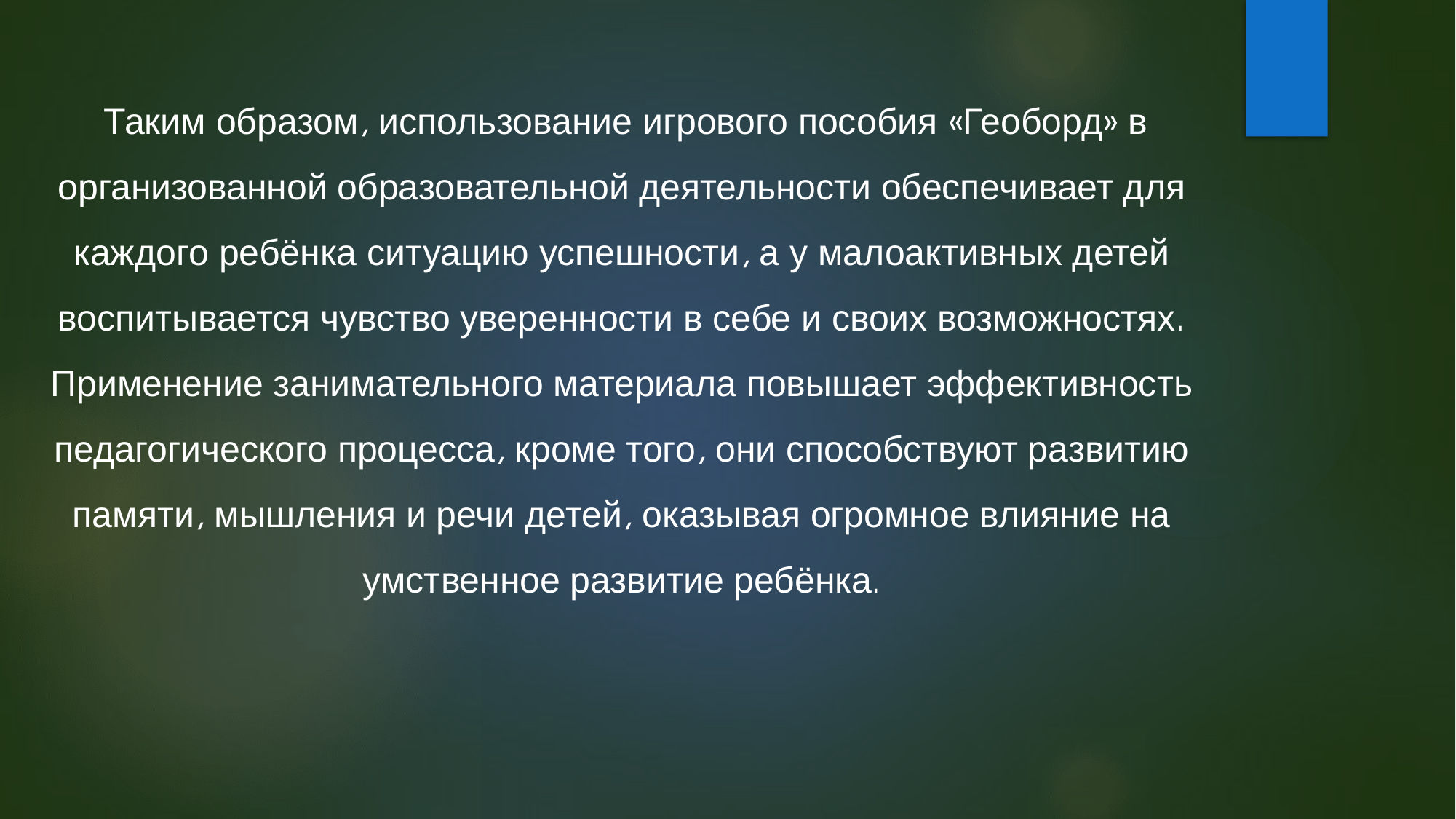

Таким образом, использование игрового пособия «Геоборд» в организованной образовательной деятельности обеспечивает для каждого ребёнка ситуацию успешности, а у малоактивных детей воспитывается чувство уверенности в себе и своих возможностях. Применение занимательного материала повышает эффективность педагогического процесса, кроме того, они способствуют развитию памяти, мышления и речи детей, оказывая огромное влияние на умственное развитие ребёнка.